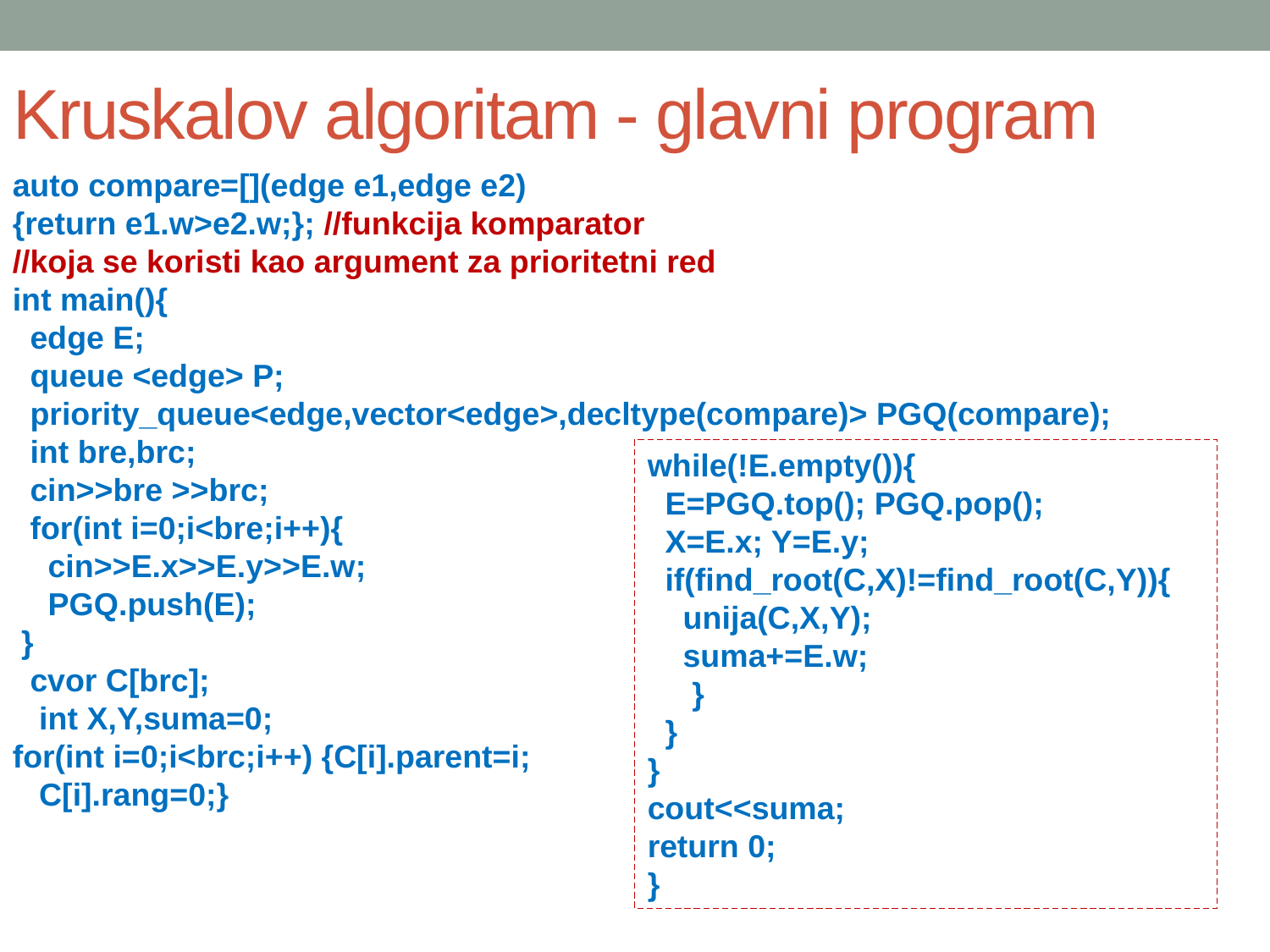

# Kruskalov algoritam - glavni program
auto compare=[](edge e1,edge e2)
{return e1.w>e2.w;}; //funkcija komparator
//koja se koristi kao argument za prioritetni red
int main(){
  edge E;
  queue <edge> P;
  priority_queue<edge,vector<edge>,decltype(compare)> PGQ(compare);
  int bre,brc;
  cin>>bre >>brc;
  for(int i=0;i<bre;i++){
    cin>>E.x>>E.y>>E.w;
    PGQ.push(E);
 }
  cvor C[brc];
   int X,Y,suma=0;
for(int i=0;i<brc;i++) {C[i].parent=i;
   C[i].rang=0;}
while(!E.empty()){
  E=PGQ.top(); PGQ.pop();
  X=E.x; Y=E.y;
  if(find_root(C,X)!=find_root(C,Y)){
    unija(C,X,Y);
    suma+=E.w;
     }
  }
}
cout<<suma;
return 0;
}